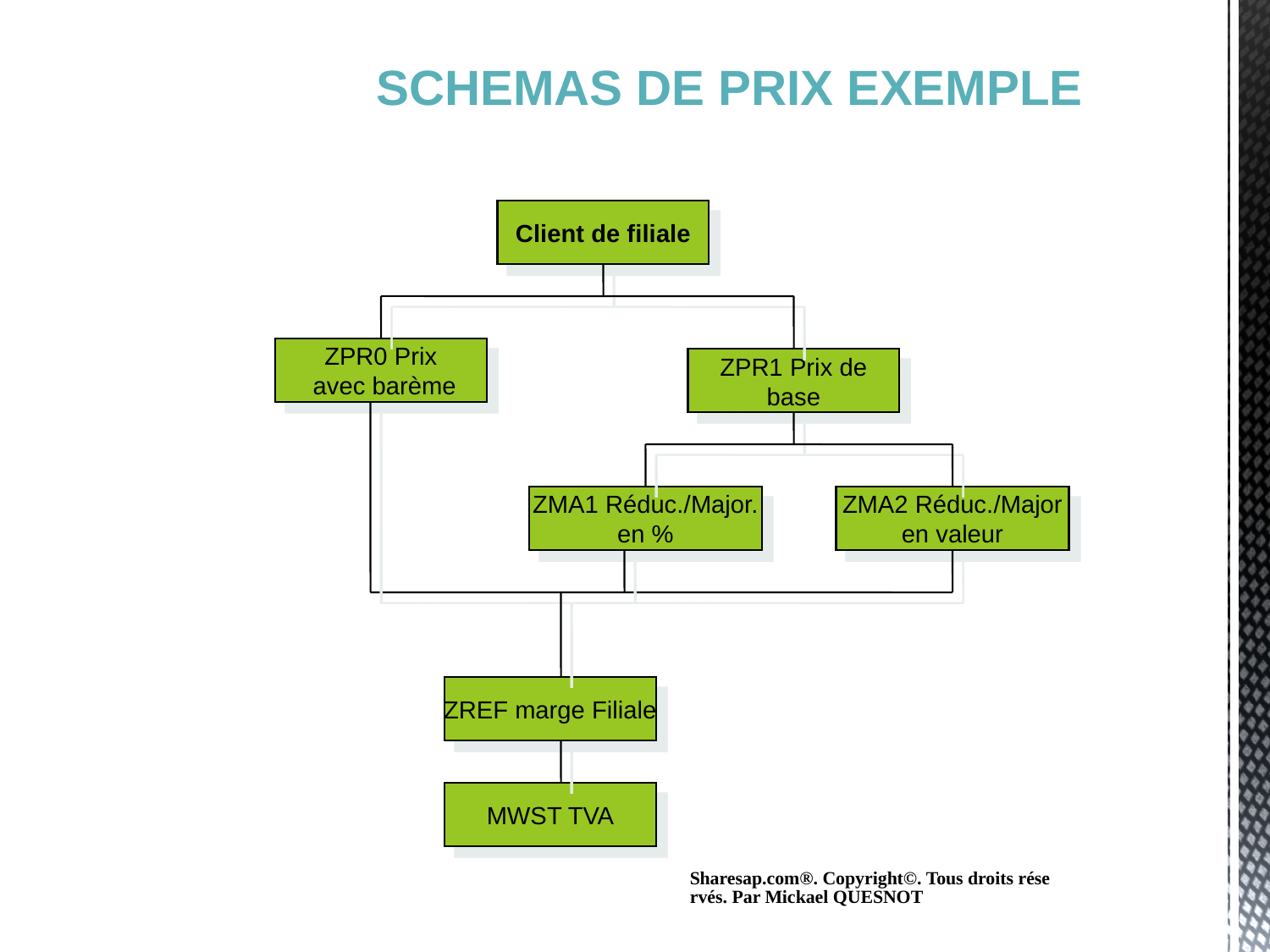

SCHEMAS DE PRIX EXEMPLE
Client de filiale

ZPR0 Prix
 avec barème
ZPR1 Prix de
base

ZMA1 Réduc./Major.
en %
ZMA2 Réduc./Major
en valeur

ZREF marge Filiale

MWST TVA
Sharesap.com®. Copyright©. Tous droits réservés. Par Mickael QUESNOT